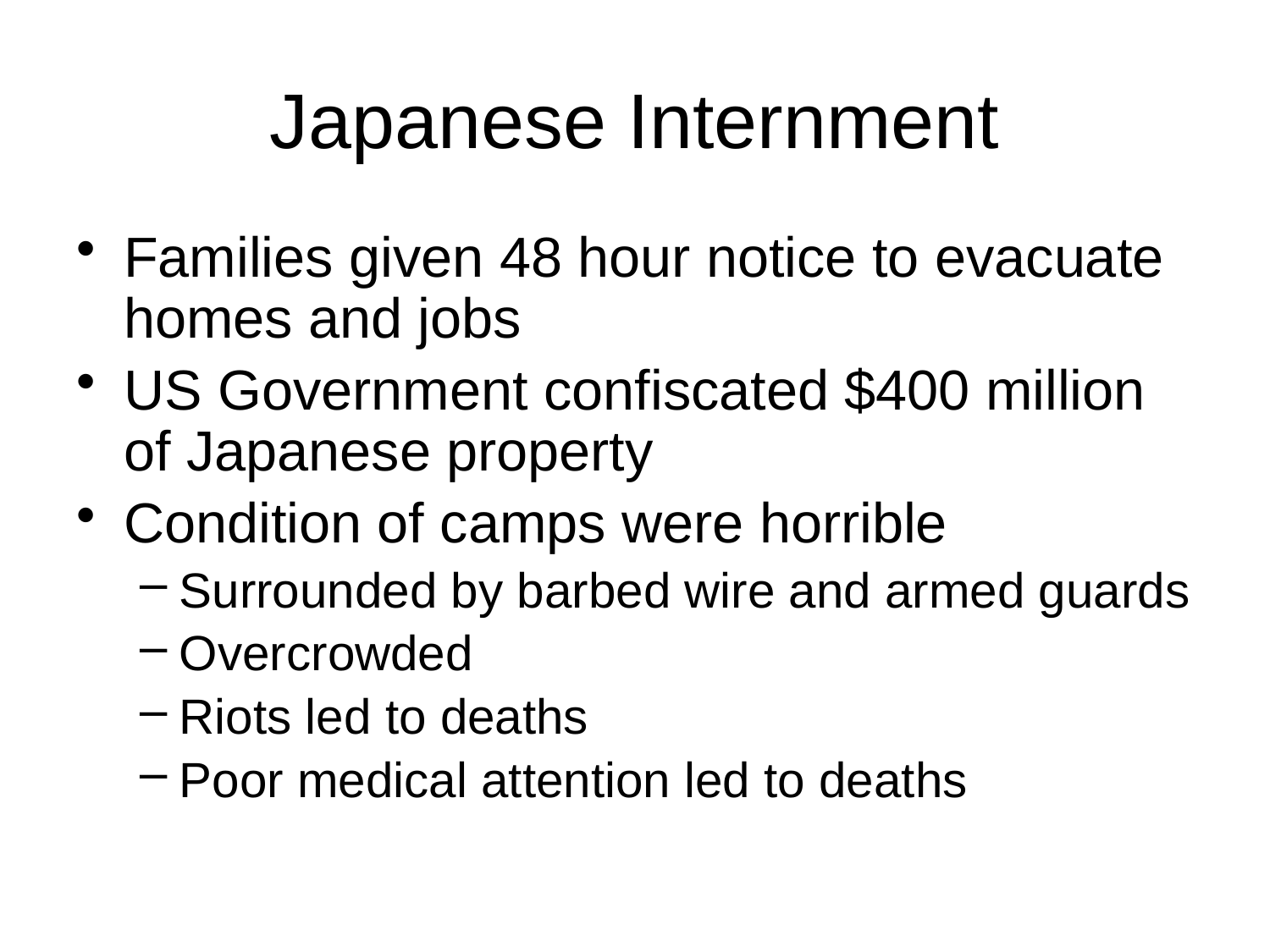

# Japanese Internment
Families given 48 hour notice to evacuate homes and jobs
US Government confiscated $400 million of Japanese property
Condition of camps were horrible
Surrounded by barbed wire and armed guards
Overcrowded
Riots led to deaths
Poor medical attention led to deaths